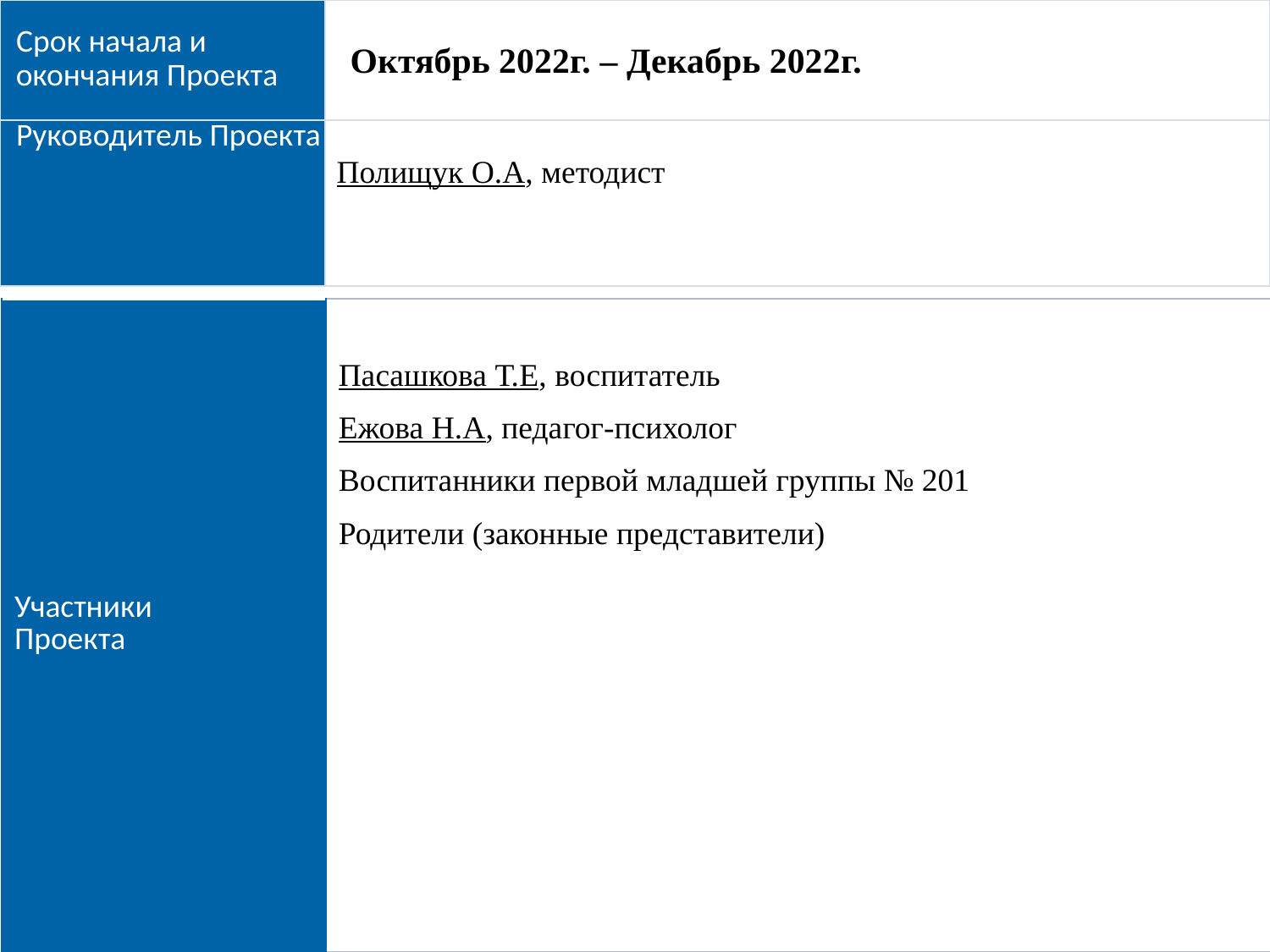

| Срок начала и окончания Проекта | Октябрь 2022г. – Декабрь 2022г. |
| --- | --- |
| Руководитель Проекта | Полищук О.А, методист |
| Участники Проекта | Пасашкова Т.Е, воспитатель Ежова Н.А, педагог-психолог Воспитанники первой младшей группы № 201 Родители (законные представители) |
| --- | --- |
2